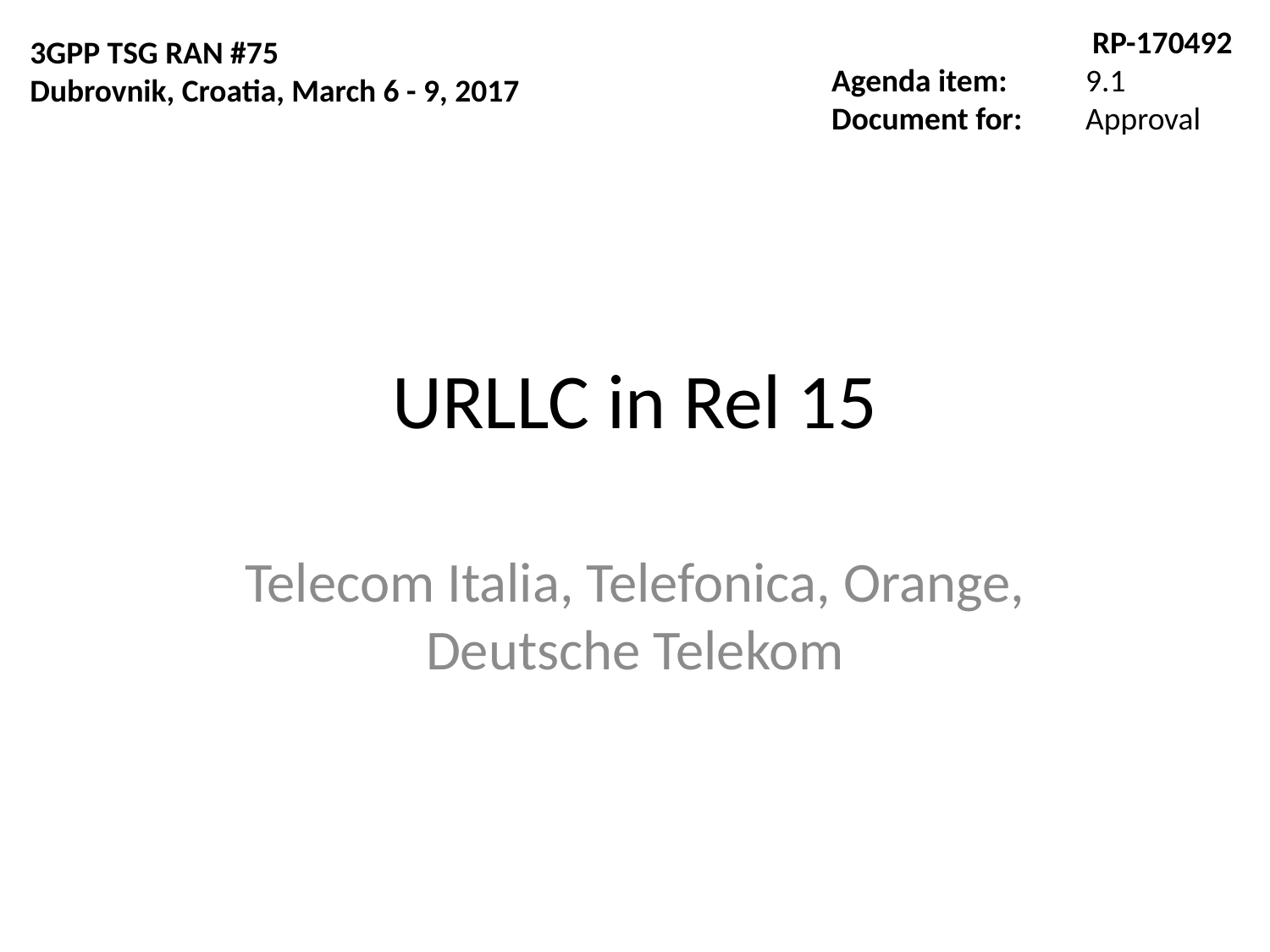

RP-170492
Agenda item:	9.1
Document for:	Approval
3GPP TSG RAN #75
Dubrovnik, Croatia, March 6 - 9, 2017
# URLLC in Rel 15
Telecom Italia, Telefonica, Orange, Deutsche Telekom